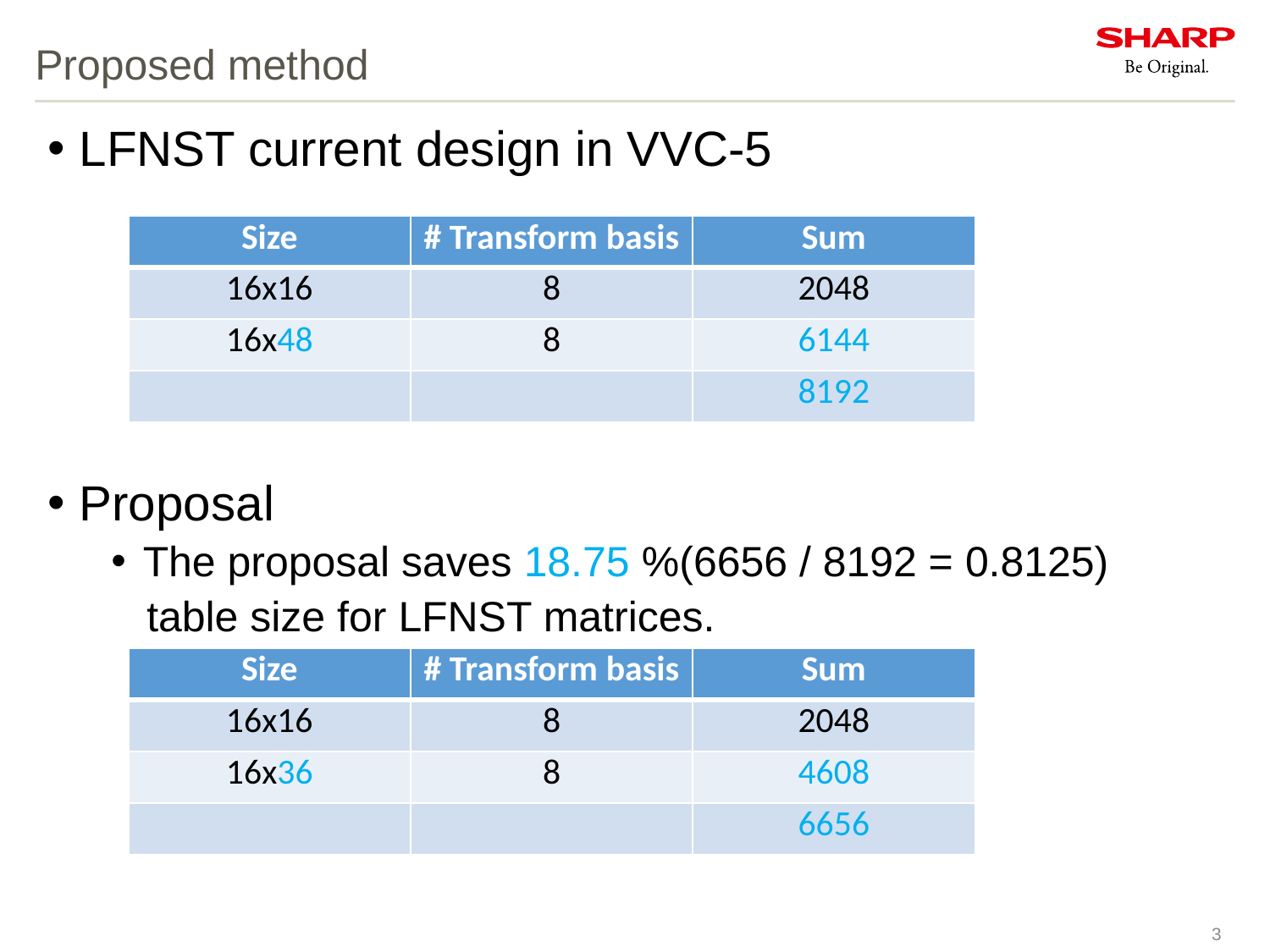

# Proposed method
LFNST current design in VVC-5

Proposal
The proposal saves 18.75 %(6656 / 8192 = 0.8125)
   table size for LFNST matrices.
| Size | # Transform basis | Sum |
| --- | --- | --- |
| 16x16 | 8 | 2048 |
| 16x48 | 8 | 6144 |
|  |  | 8192 |
| Size | # Transform basis | Sum |
| --- | --- | --- |
| 16x16 | 8 | 2048 |
| 16x36 | 8 | 4608 |
|  |  | 6656 |
3